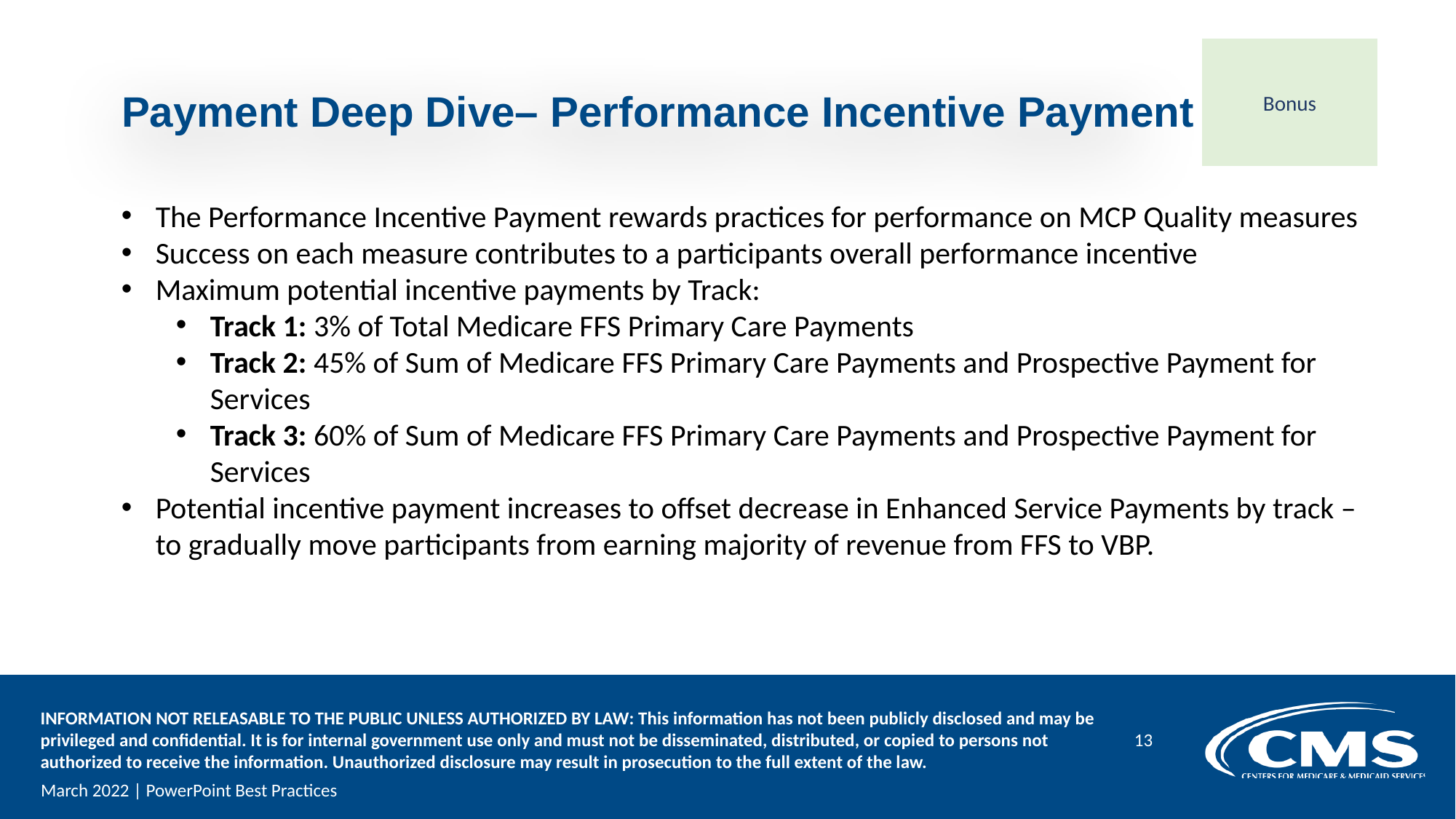

Bonus
# Payment Deep Dive– Performance Incentive Payment
The Performance Incentive Payment rewards practices for performance on MCP Quality measures
Success on each measure contributes to a participants overall performance incentive
Maximum potential incentive payments by Track:
Track 1: 3% of Total Medicare FFS Primary Care Payments
Track 2: 45% of Sum of Medicare FFS Primary Care Payments and Prospective Payment for Services
Track 3: 60% of Sum of Medicare FFS Primary Care Payments and Prospective Payment for Services
Potential incentive payment increases to offset decrease in Enhanced Service Payments by track – to gradually move participants from earning majority of revenue from FFS to VBP.
13
March 2022 | PowerPoint Best Practices